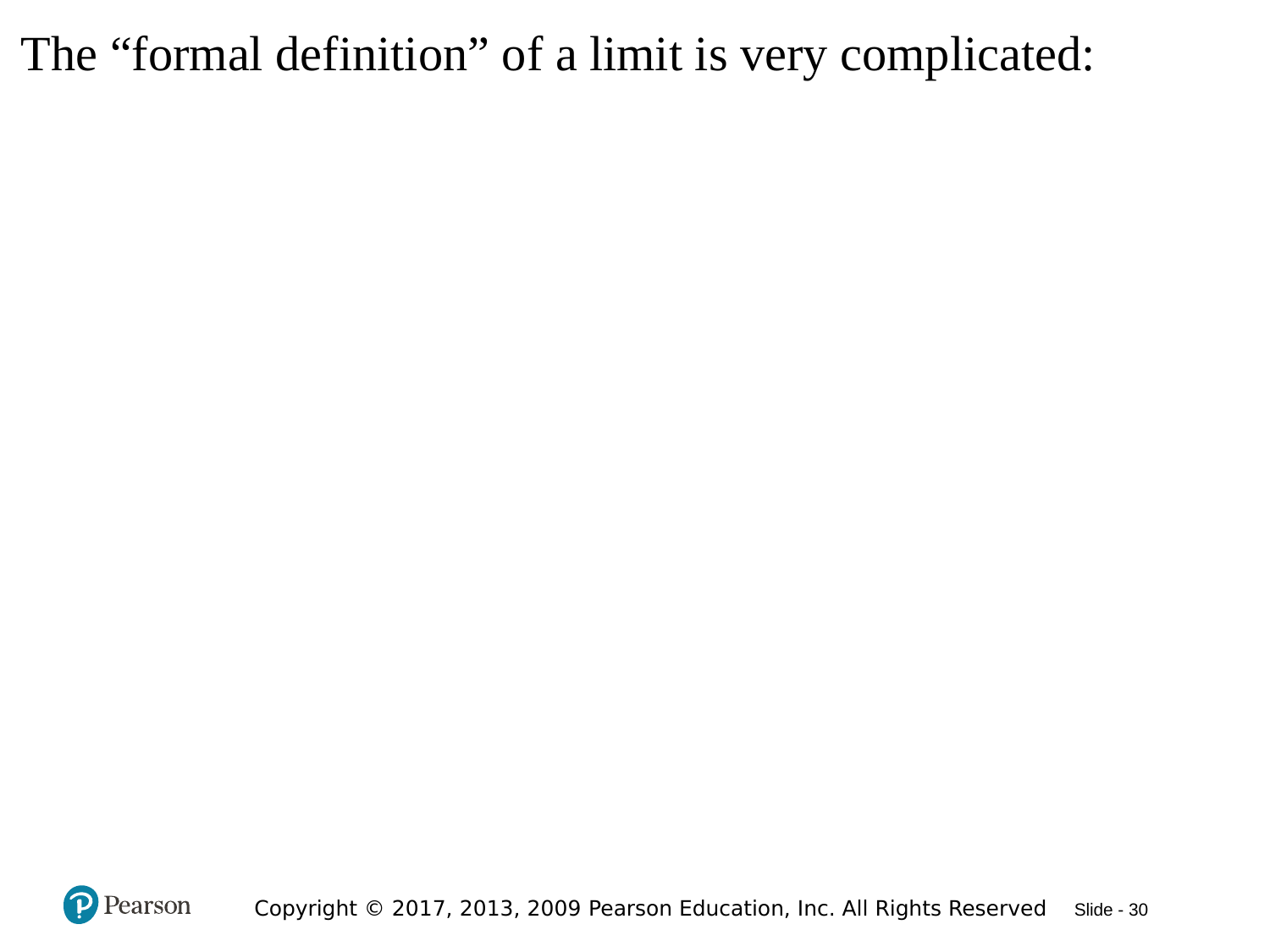

The “formal definition” of a limit is very complicated: